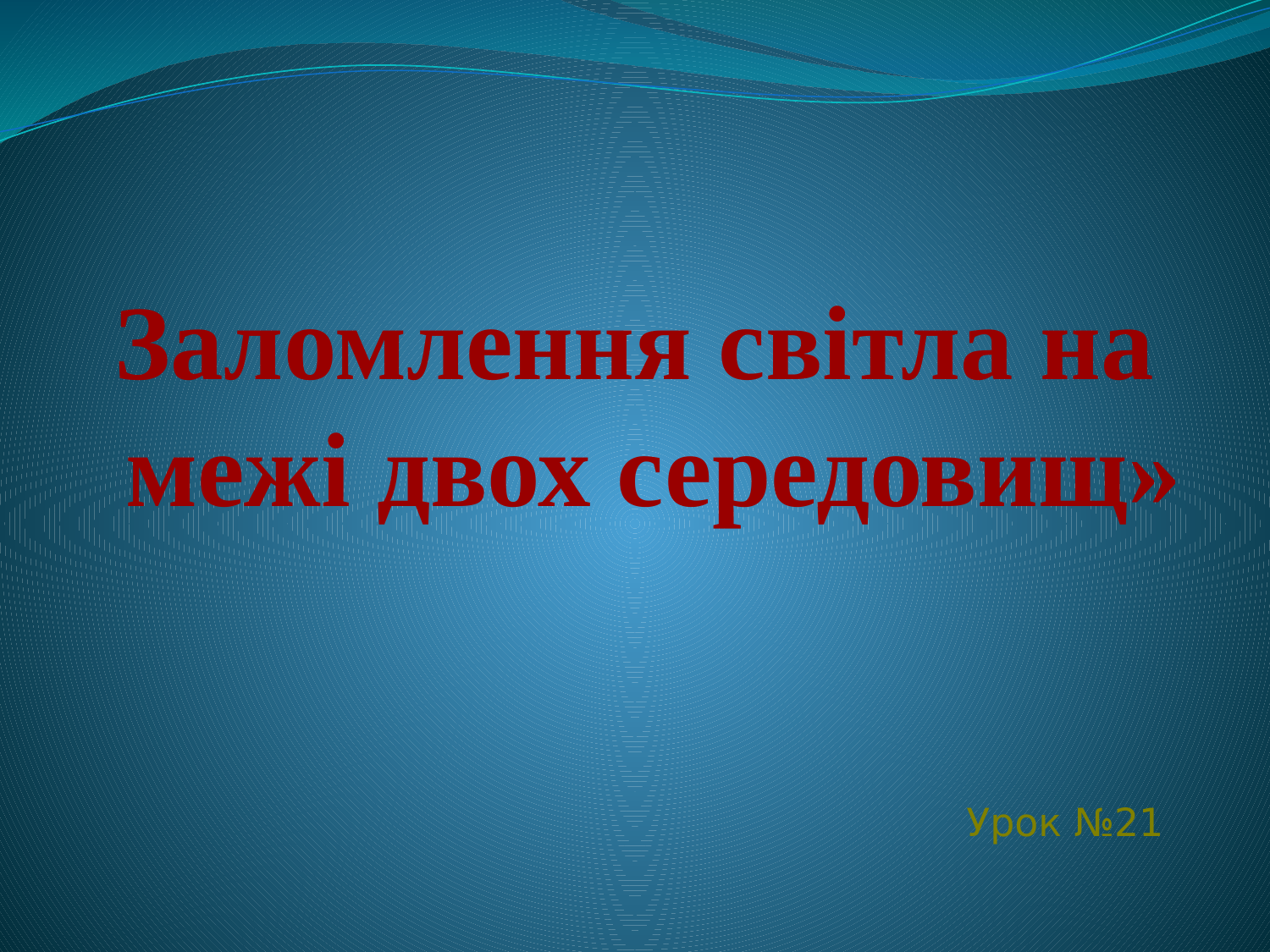

Заломлення світла на межі двох середовищ»
#
Урок №21